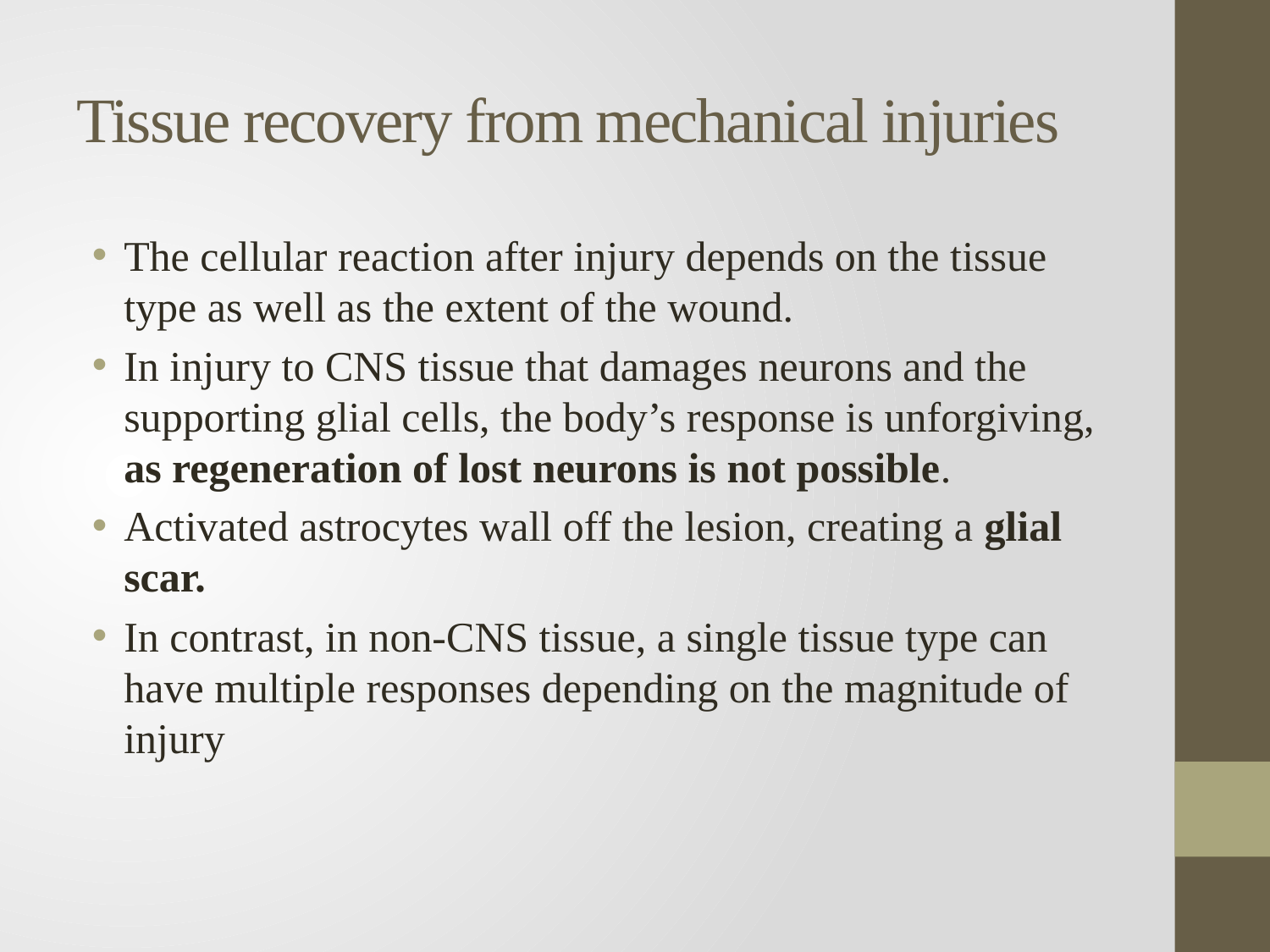

# Tissue recovery from mechanical injuries
The cellular reaction after injury depends on the tissue type as well as the extent of the wound.
In injury to CNS tissue that damages neurons and the supporting glial cells, the body’s response is unforgiving, as regeneration of lost neurons is not possible.
Activated astrocytes wall off the lesion, creating a glial scar.
In contrast, in non-CNS tissue, a single tissue type can have multiple responses depending on the magnitude of injury